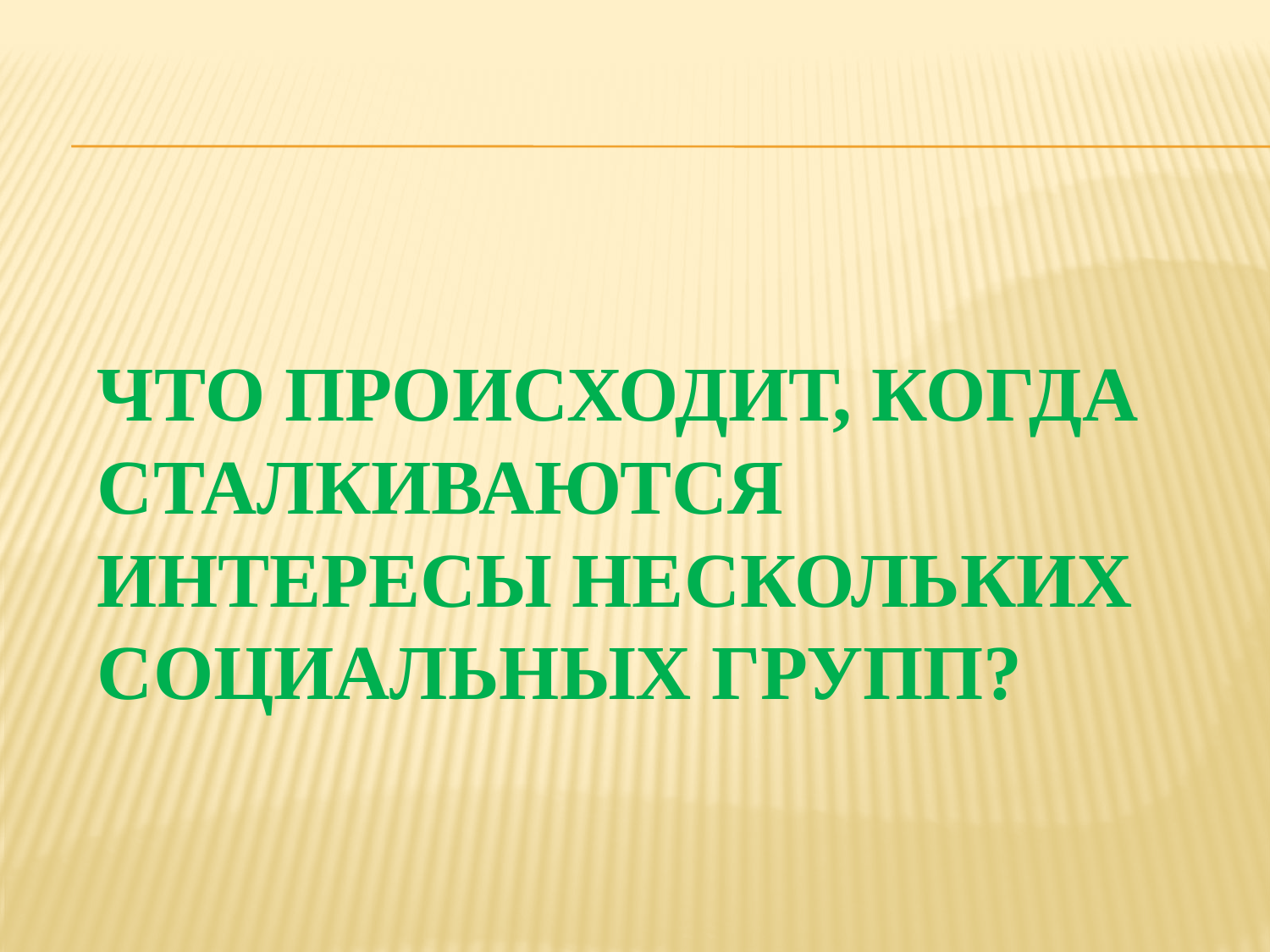

# Что происходит, когда сталкиваются интересы нескольких социальных групп?